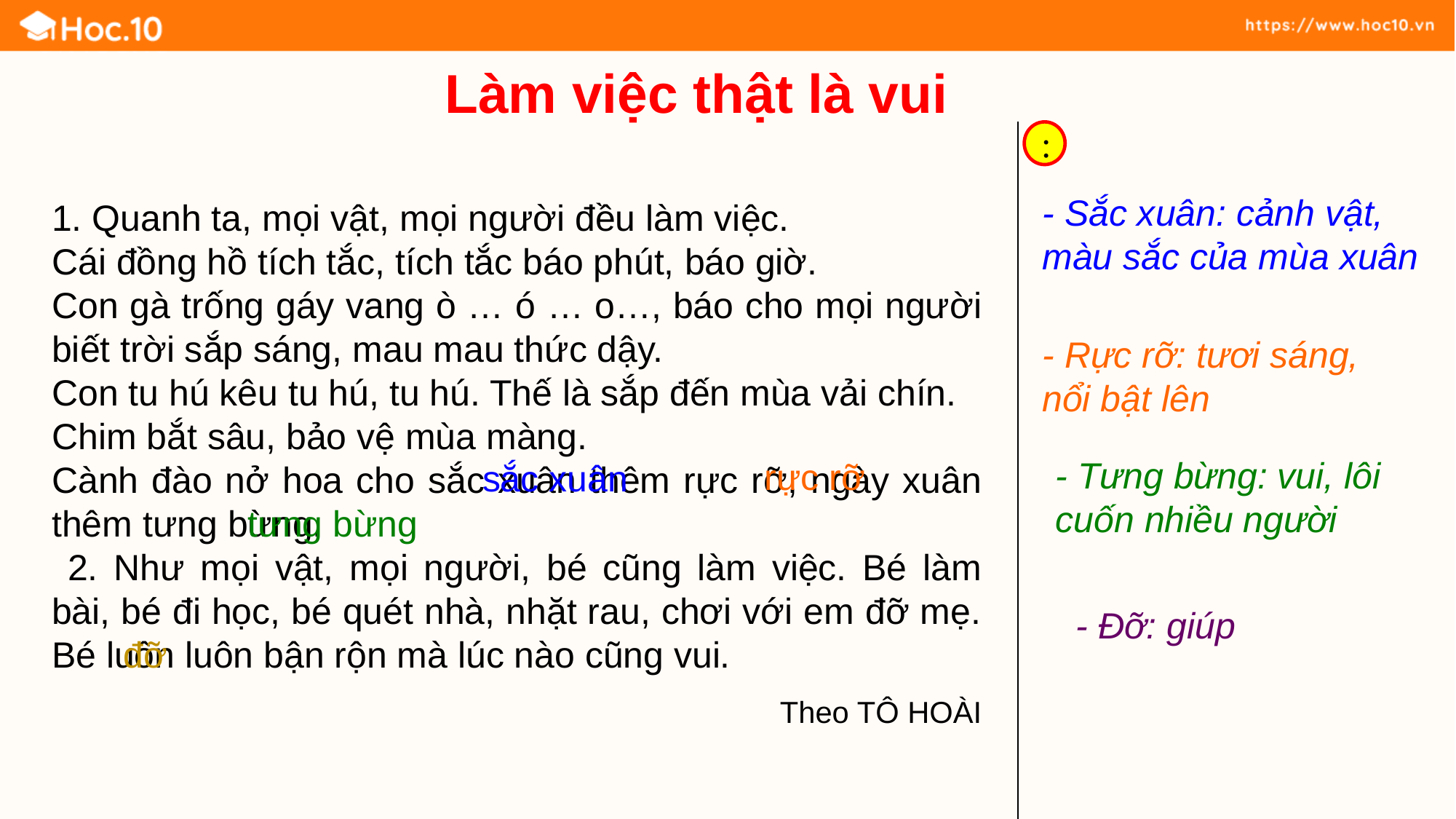

Làm việc thật là vui
:
1. Quanh ta, mọi vật, mọi người đều làm việc.
Cái đồng hồ tích tắc, tích tắc báo phút, báo giờ.
Con gà trống gáy vang ò … ó … o…, báo cho mọi người biết trời sắp sáng, mau mau thức dậy.
Con tu hú kêu tu hú, tu hú. Thế là sắp đến mùa vải chín.
Chim bắt sâu, bảo vệ mùa màng.
Cành đào nở hoa cho sắc xuân thêm rực rỡ, ngày xuân thêm tưng bừng.
 2. Như mọi vật, mọi người, bé cũng làm việc. Bé làm bài, bé đi học, bé quét nhà, nhặt rau, chơi với em đỡ mẹ. Bé luôn luôn bận rộn mà lúc nào cũng vui.
Theo TÔ HOÀI
- Sắc xuân: cảnh vật, màu sắc của mùa xuân
- Rực rỡ: tươi sáng, nổi bật lên
- Tưng bừng: vui, lôi cuốn nhiều người
rực rỡ
sắc xuân
tưng bừng
- Đỡ: giúp
đỡ